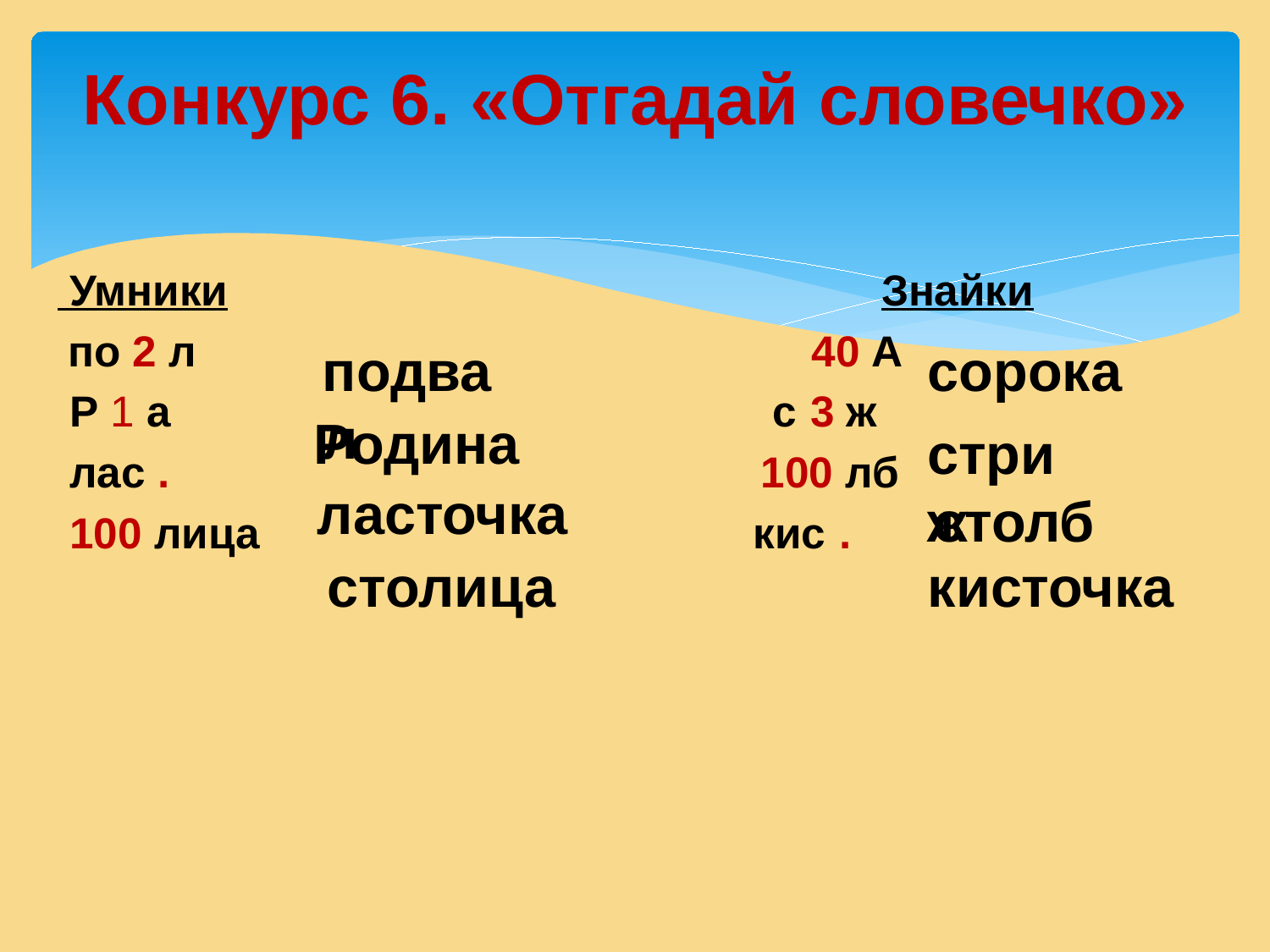

# Конкурс 6. «Отгадай словечко»
 Умники                                                               Знайки
 по 2 л                                                   40 А
 Р 1 а                                                  с 3 ж
 лас .                                                 100 лб
 100 лица                                         кис .

подвал
сорока
Родина
стриж
ласточка
столб
столица
кисточка